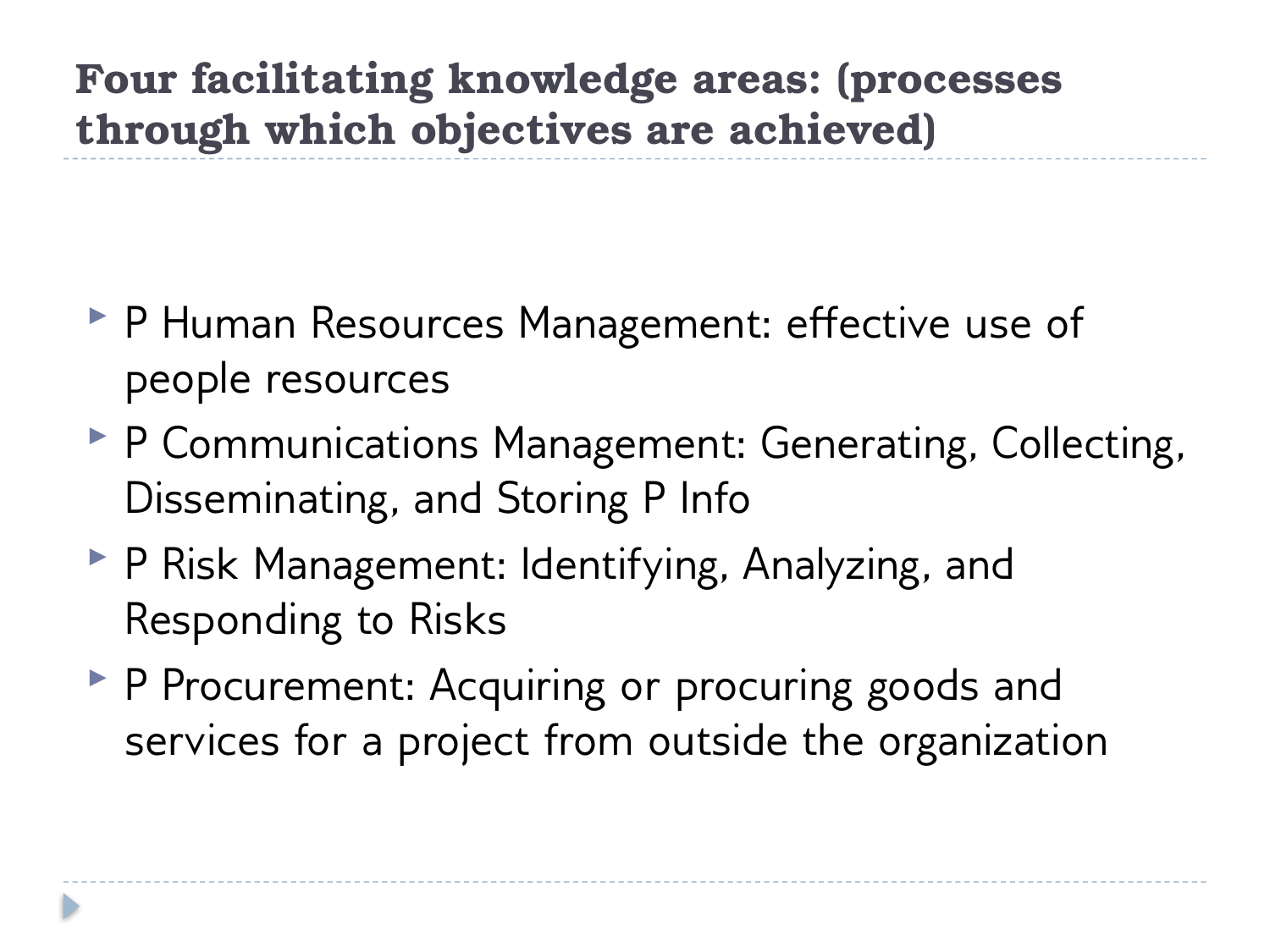

# Four facilitating knowledge areas: (processes through which objectives are achieved)
P Human Resources Management: effective use of people resources
P Communications Management: Generating, Collecting, Disseminating, and Storing P Info
P Risk Management: Identifying, Analyzing, and Responding to Risks
P Procurement: Acquiring or procuring goods and services for a project from outside the organization